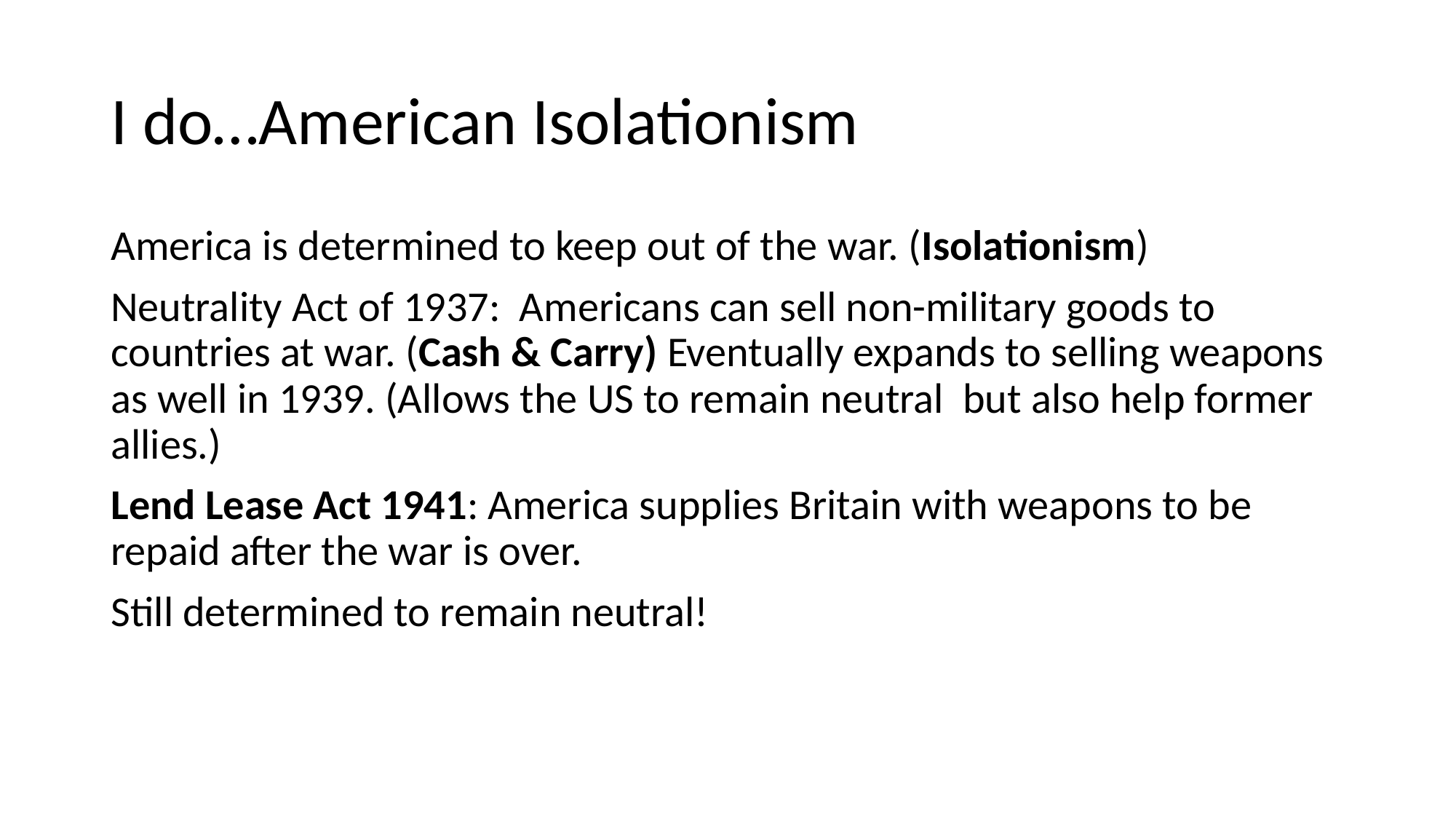

# I do…American Isolationism
America is determined to keep out of the war. (Isolationism)
Neutrality Act of 1937:  Americans can sell non-military goods to countries at war. (Cash & Carry) Eventually expands to selling weapons as well in 1939. (Allows the US to remain neutral  but also help former allies.)
Lend Lease Act 1941: America supplies Britain with weapons to be repaid after the war is over.
Still determined to remain neutral!